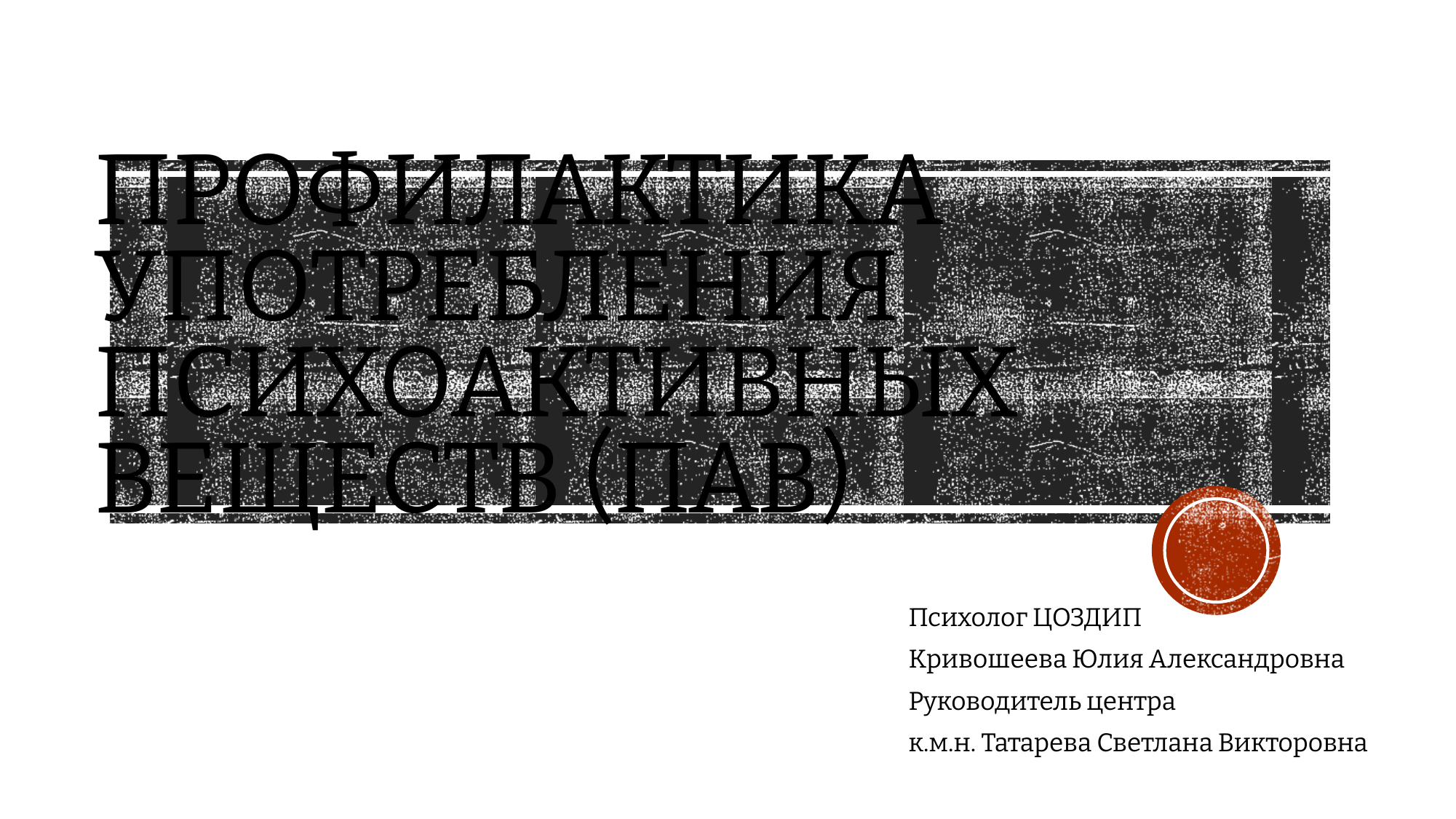

# Профилактика употребления психоактивных веществ (ПАВ)
Психолог ЦОЗДИП
Кривошеева Юлия Александровна
Руководитель центра
к.м.н. Татарева Светлана Викторовна